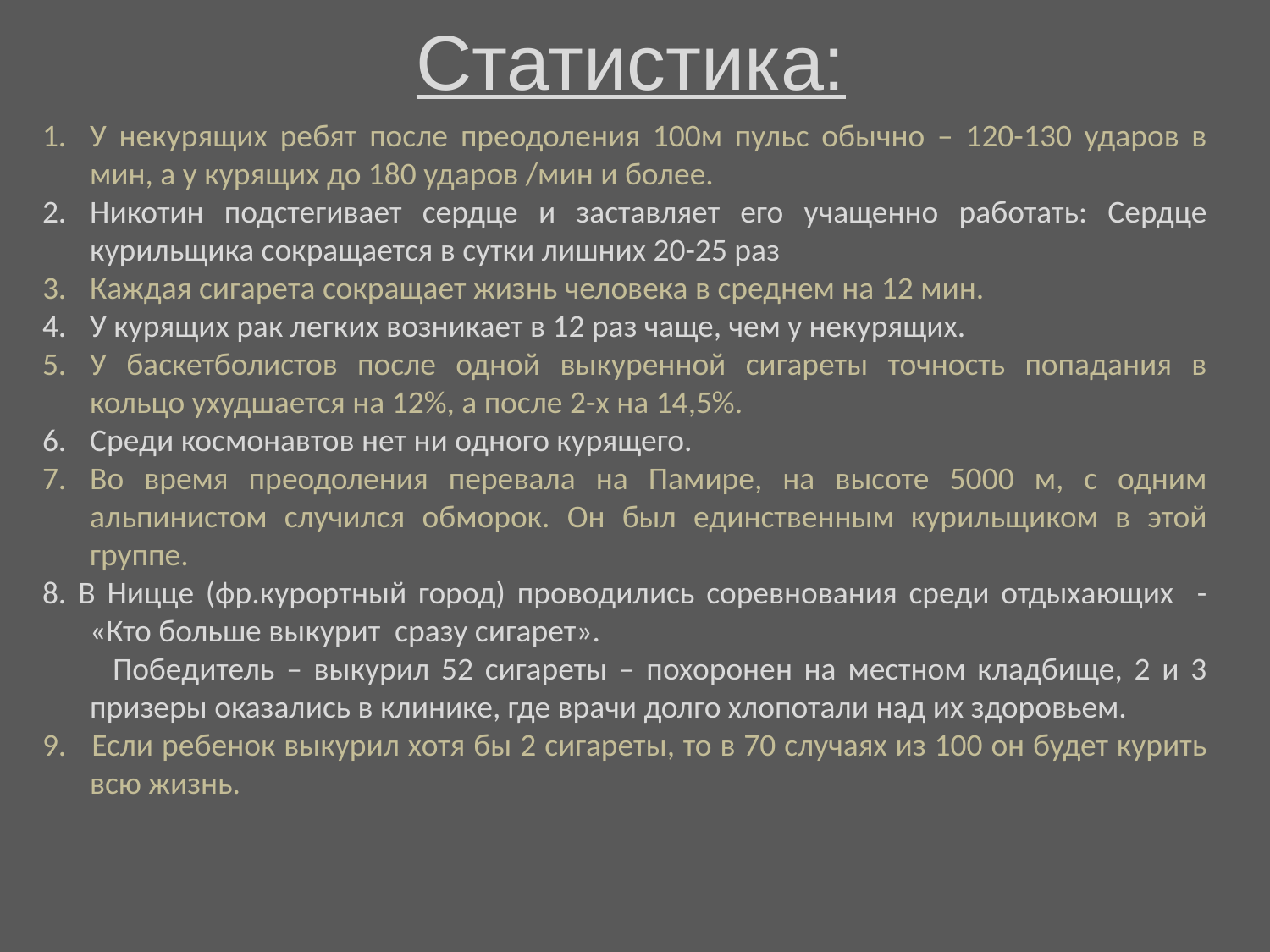

# Статистика:
У некурящих ребят после преодоления 100м пульс обычно – 120-130 ударов в мин, а у курящих до 180 ударов /мин и более.
Никотин подстегивает сердце и заставляет его учащенно работать: Сердце курильщика сокращается в сутки лишних 20-25 раз
Каждая сигарета сокращает жизнь человека в среднем на 12 мин.
У курящих рак легких возникает в 12 раз чаще, чем у некурящих.
У баскетболистов после одной выкуренной сигареты точность попадания в кольцо ухудшается на 12%, а после 2-х на 14,5%.
Среди космонавтов нет ни одного курящего.
Во время преодоления перевала на Памире, на высоте 5000 м, с одним альпинистом случился обморок. Он был единственным курильщиком в этой группе.
8. В Ницце (фр.курортный город) проводились соревнования среди отдыхающих  - «Кто больше выкурит  сразу сигарет».
      Победитель – выкурил 52 сигареты – похоронен на местном кладбище, 2 и 3 призеры оказались в клинике, где врачи долго хлопотали над их здоровьем.
9.   Если ребенок выкурил хотя бы 2 сигареты, то в 70 случаях из 100 он будет курить всю жизнь.